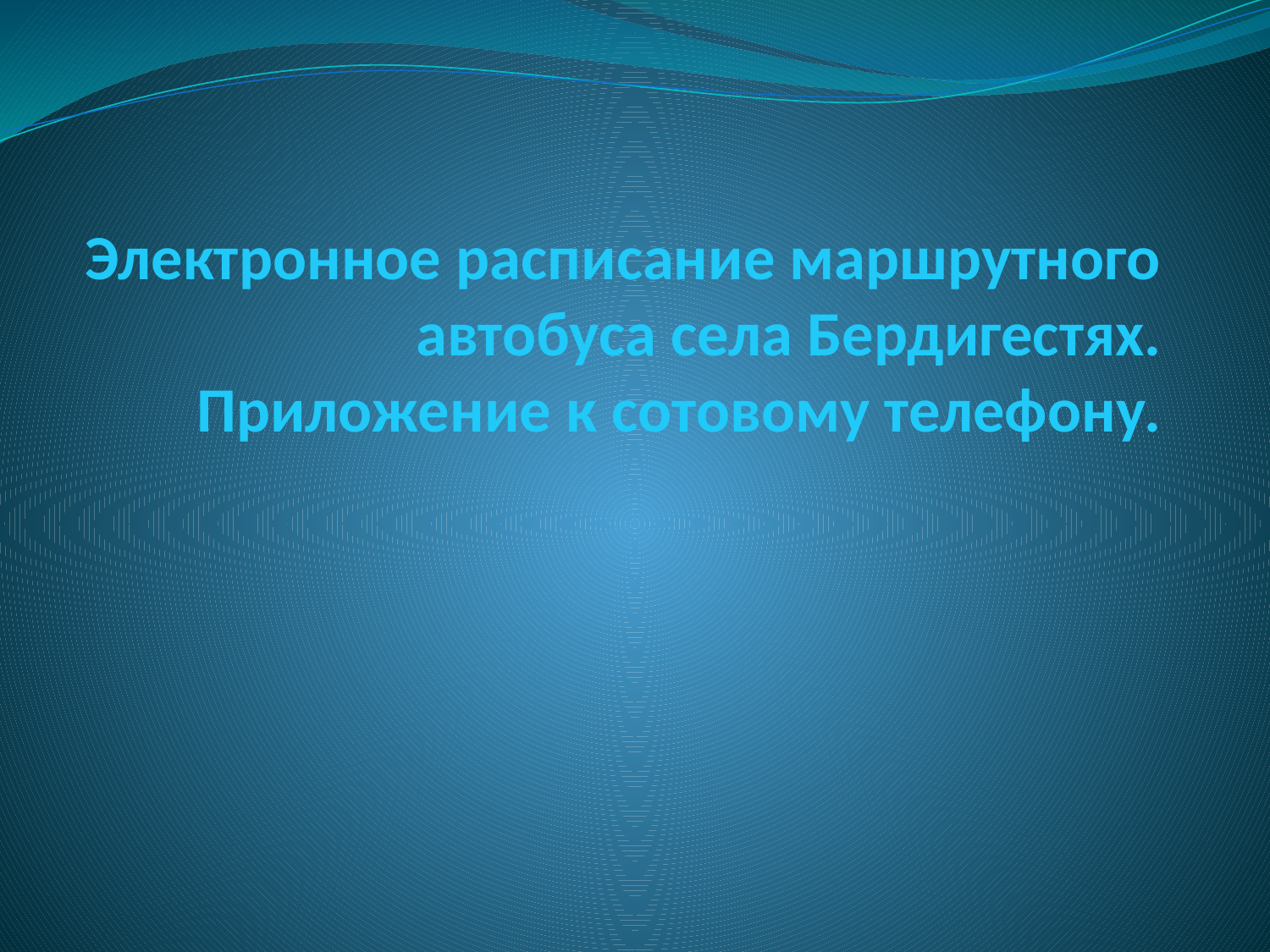

# Электронное расписание маршрутного автобуса села Бердигестях. Приложение к сотовому телефону.